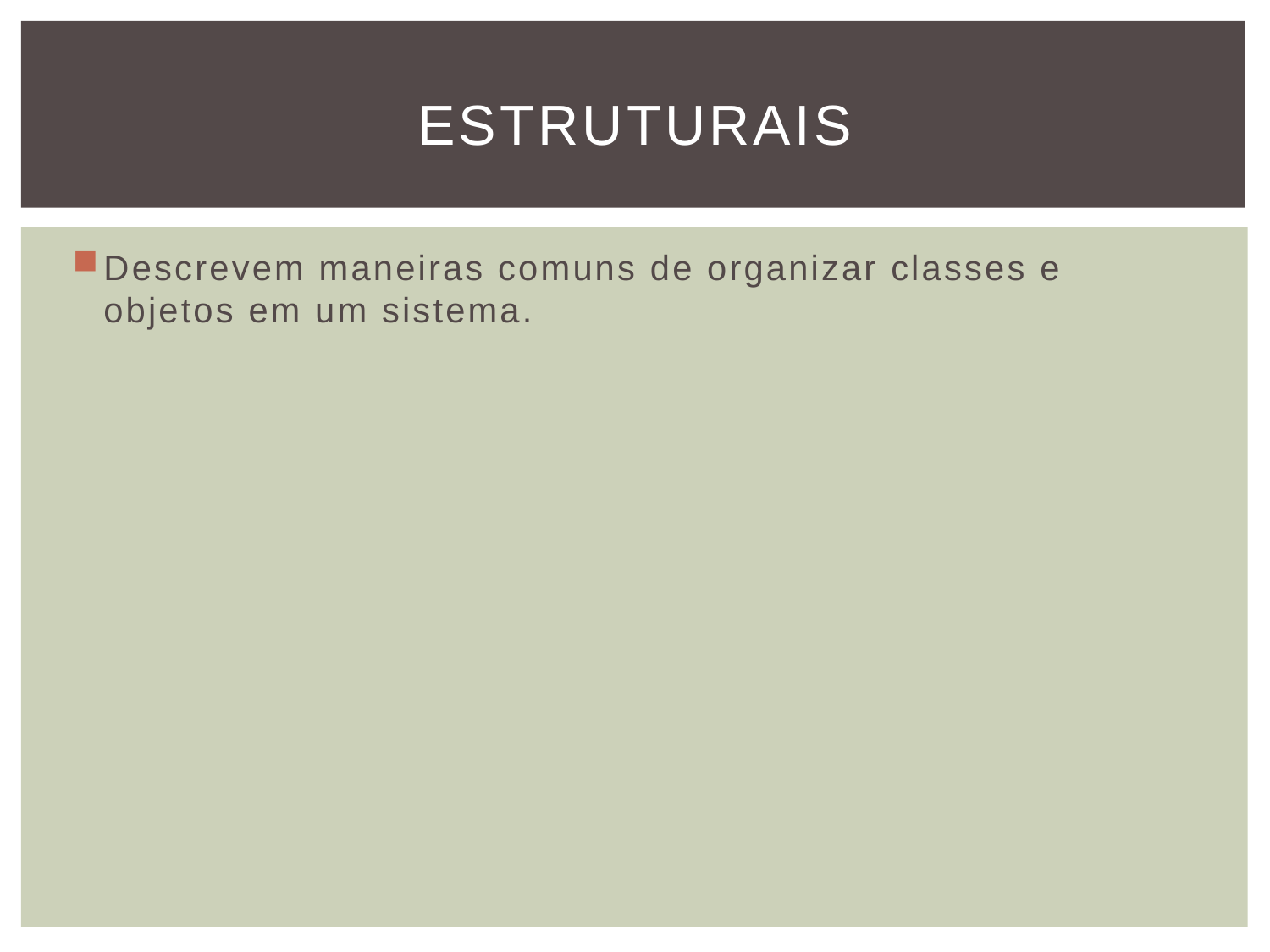

# Estruturais
Descrevem maneiras comuns de organizar classes e objetos em um sistema.